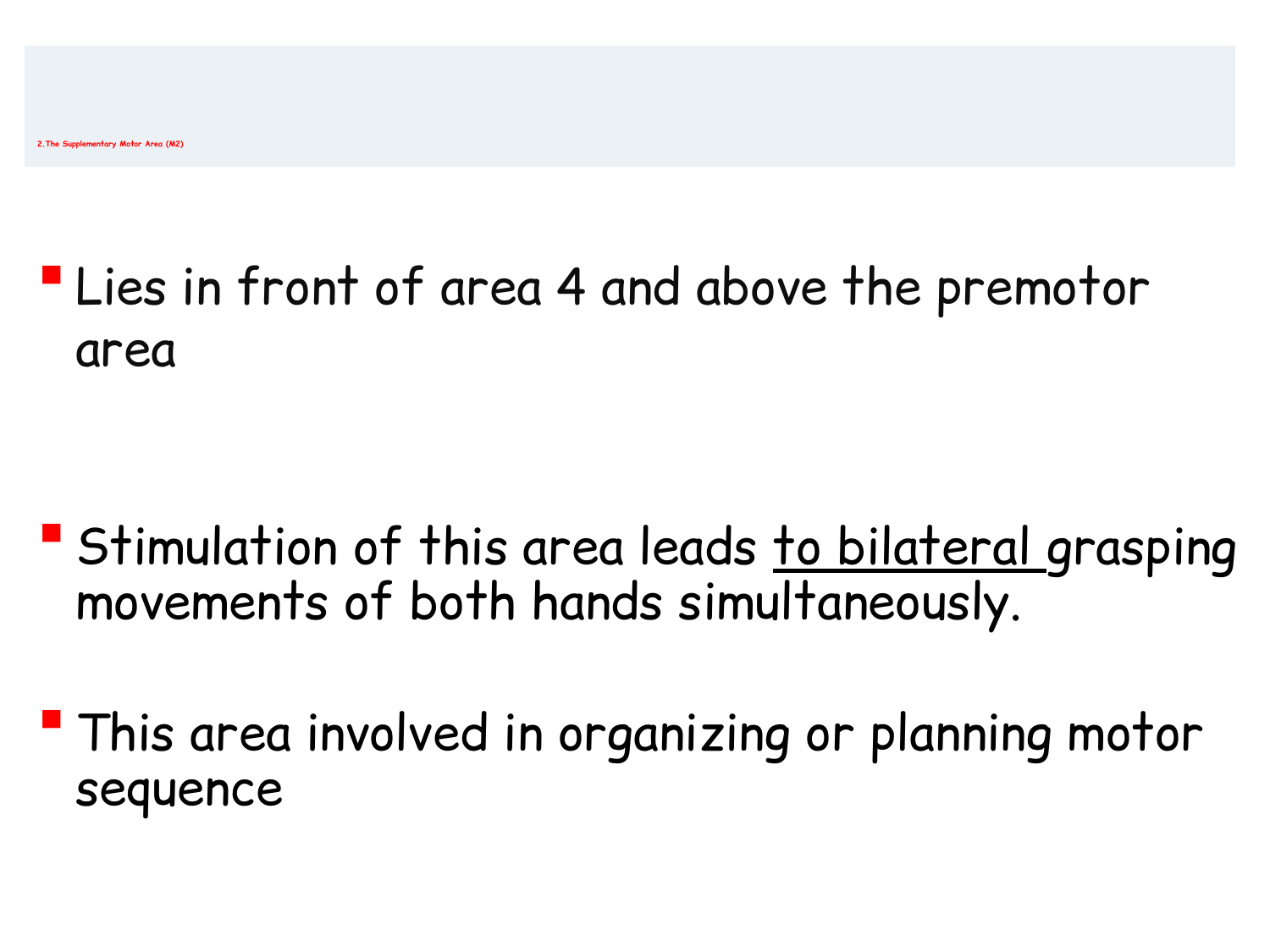

# 2.The Supplementary Motor Area (M2)

Lies in front of area 4 and above the pre­motor area

Stimulation of this area leads to bilateral grasping movements of both hands simultaneously.

This area involved in organizing or planning motor sequence